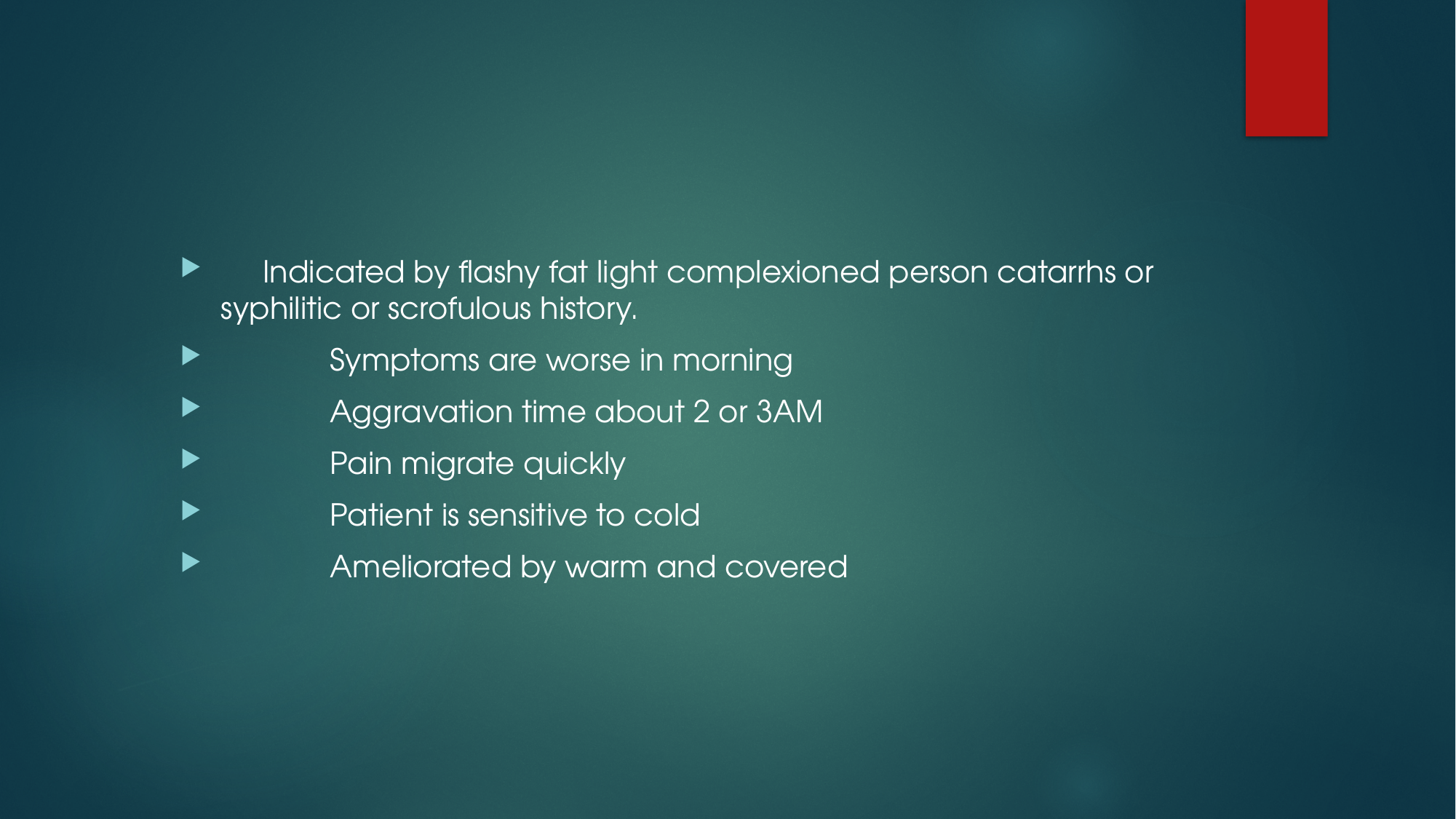

Indicated by flashy fat light complexioned person catarrhs or  syphilitic or scrofulous history.
	Symptoms are worse in morning
	Aggravation time about 2 or 3AM
	Pain migrate quickly
	Patient is sensitive to cold
	Ameliorated by warm and covered